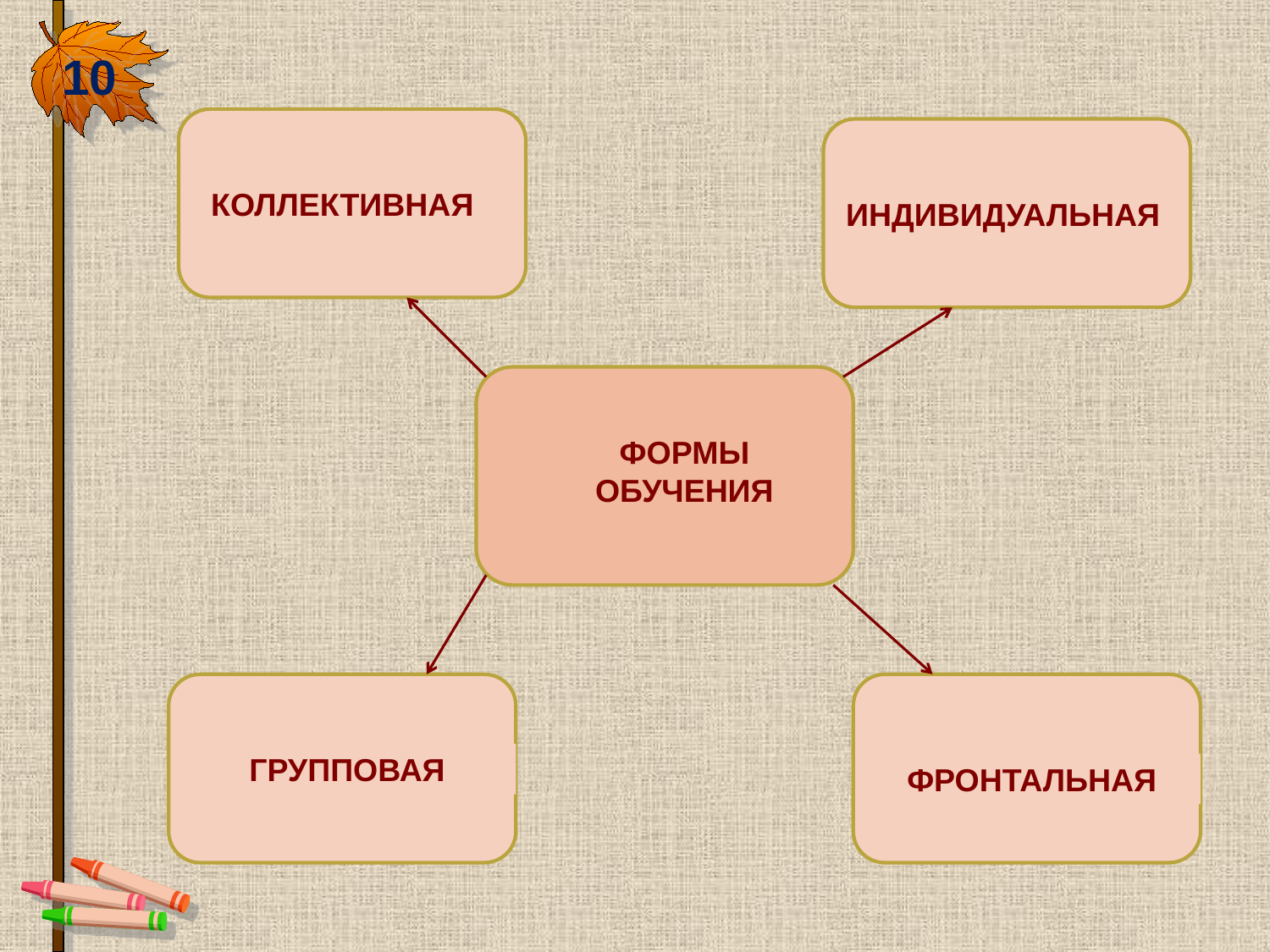

10

КОЛЛЕКТИВНАЯ

ИНДИВИДУАЛЬНАЯ

ФОРМЫ ОБУЧЕНИЯ

ГРУППОВАЯ

ФРОНТАЛЬНАЯ